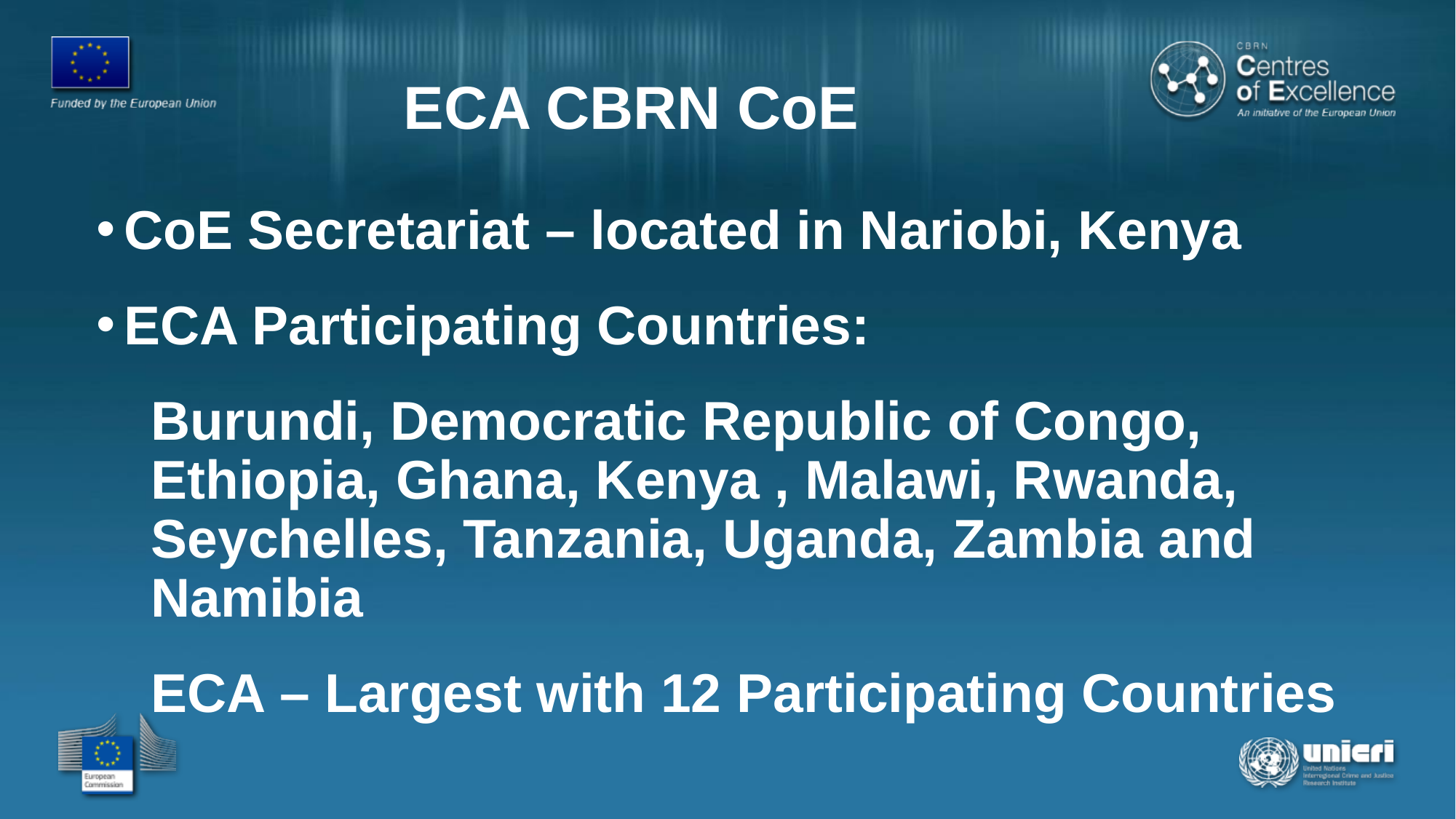

# ECA CBRN CoE
CoE Secretariat – located in Nariobi, Kenya
ECA Participating Countries:
Burundi, Democratic Republic of Congo, Ethiopia, Ghana, Kenya , Malawi, Rwanda, Seychelles, Tanzania, Uganda, Zambia and Namibia
ECA – Largest with 12 Participating Countries